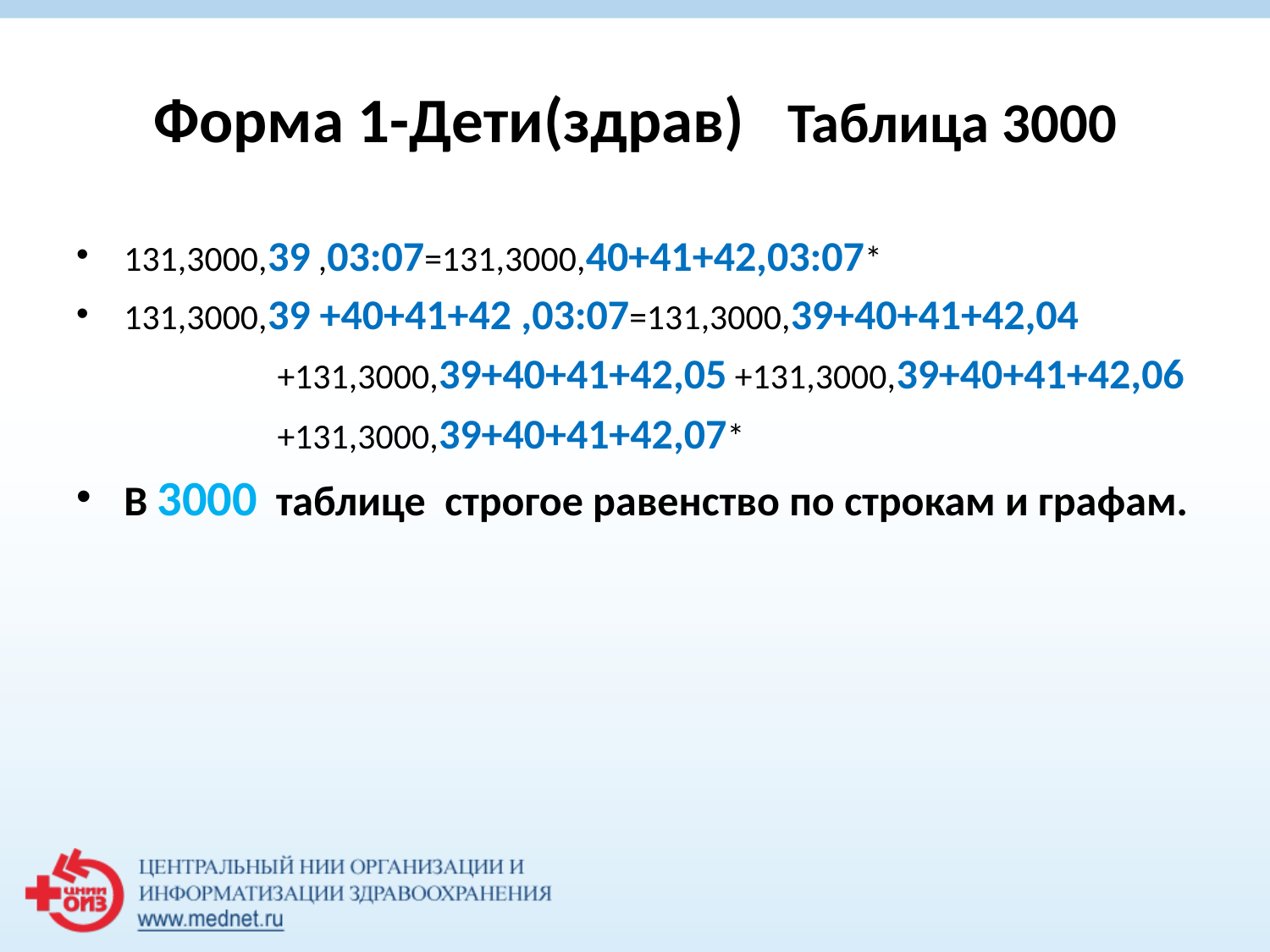

# Форма 1-Дети(здрав)   Таблица 3000
131,3000,39 ,03:07=131,3000,40+41+42,03:07*
131,3000,39 +40+41+42 ,03:07=131,3000,39+40+41+42,04
                         +131,3000,39+40+41+42,05 +131,3000,39+40+41+42,06
                         +131,3000,39+40+41+42,07*
В 3000  таблице  строгое равенство по строкам и графам.